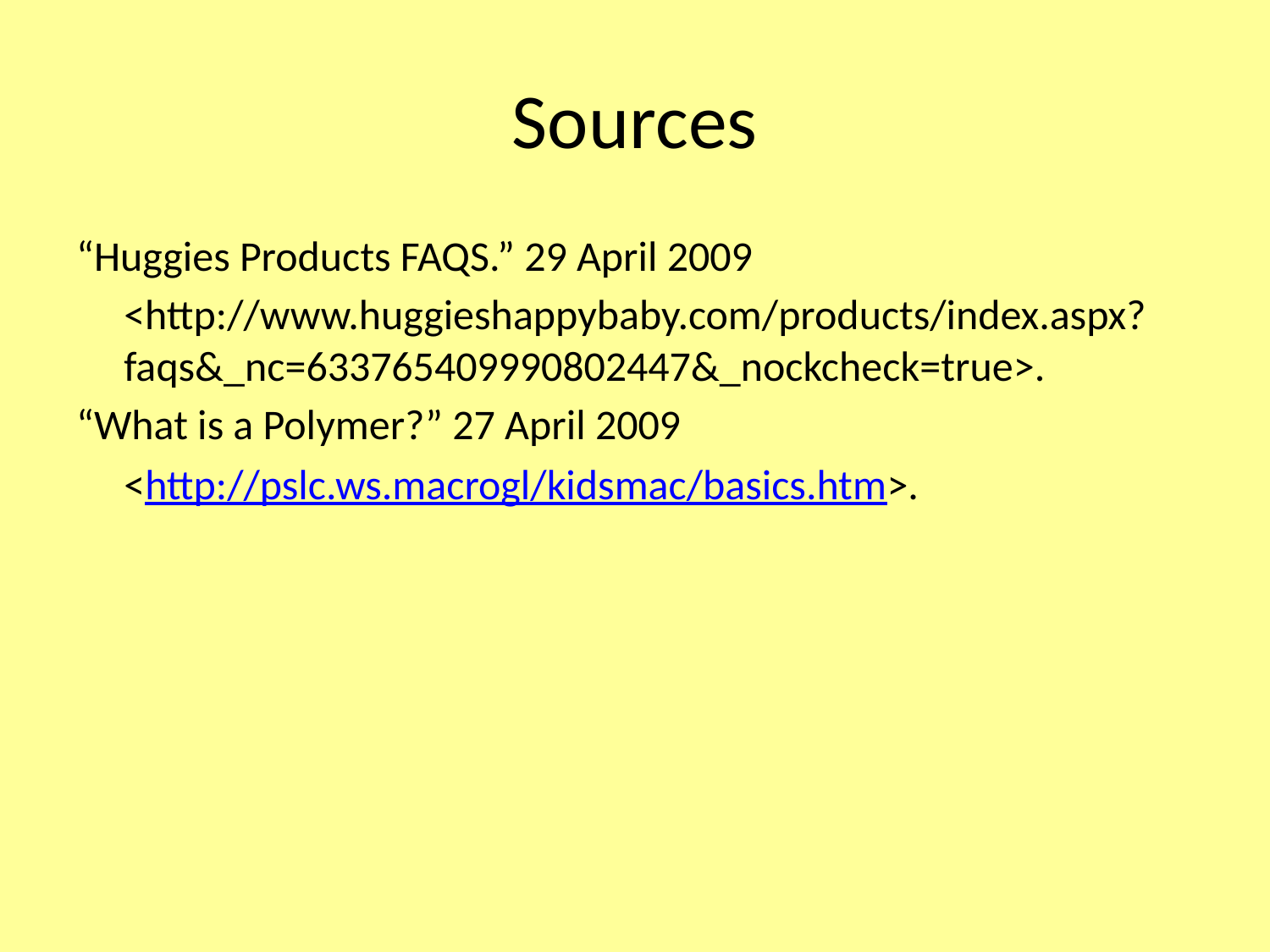

# Sources
“Huggies Products FAQS.” 29 April 2009
	<http://www.huggieshappybaby.com/products/index.aspx?faqs&_nc=633765409990802447&_nockcheck=true>.
“What is a Polymer?” 27 April 2009
	<http://pslc.ws.macrogl/kidsmac/basics.htm>.